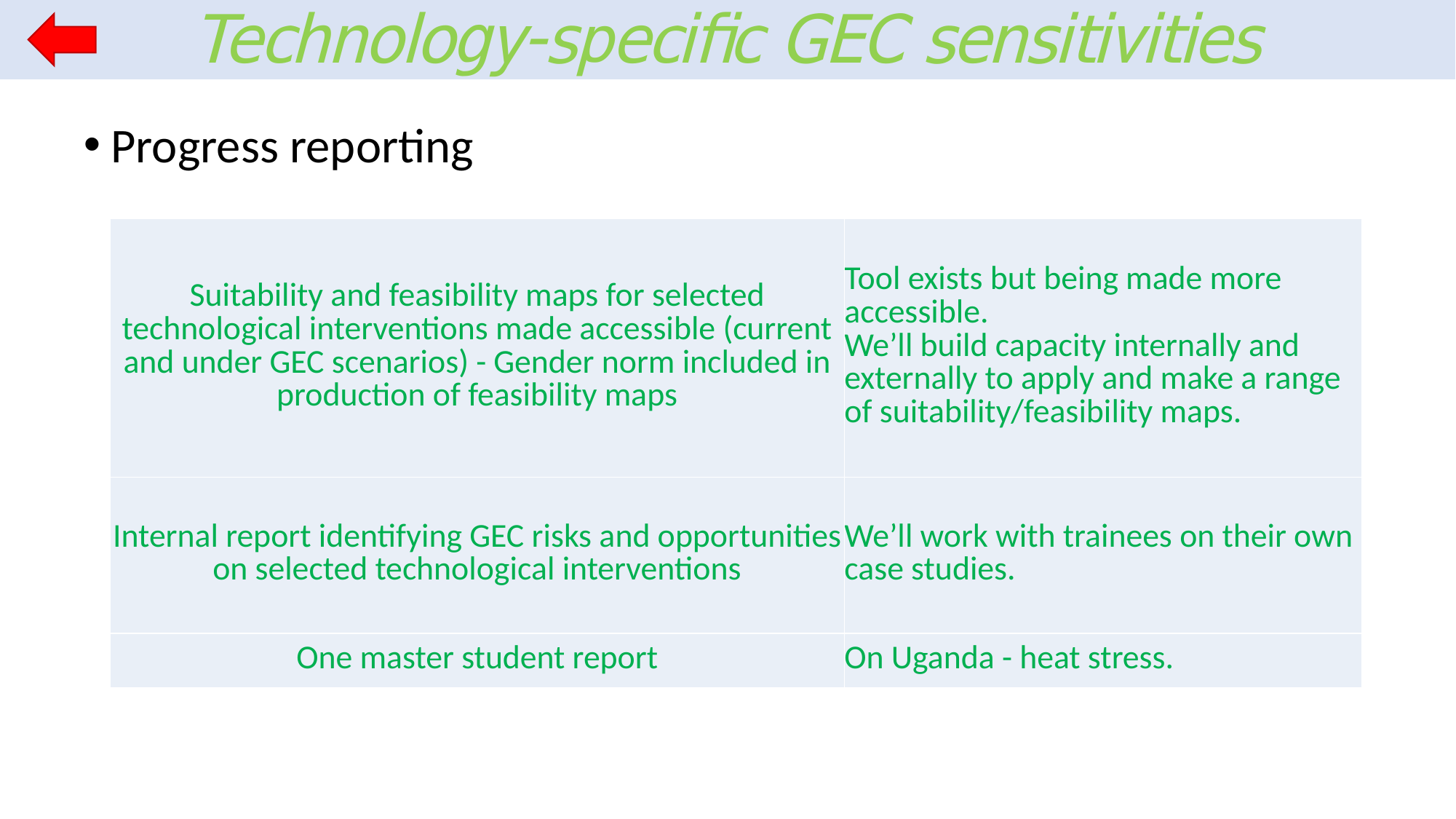

Technology-specific GEC sensitivities

Progress reporting

7
| Suitability and feasibility maps for selected technological interventions made accessible (current and under GEC scenarios) - Gender norm included in production of feasibility maps | Tool exists but being made more accessible. We’ll build capacity internally and externally to apply and make a range of suitability/feasibility maps. |
| --- | --- |
| Internal report identifying GEC risks and opportunities on selected technological interventions | We’ll work with trainees on their own case studies. |
| One master student report | On Uganda - heat stress. |